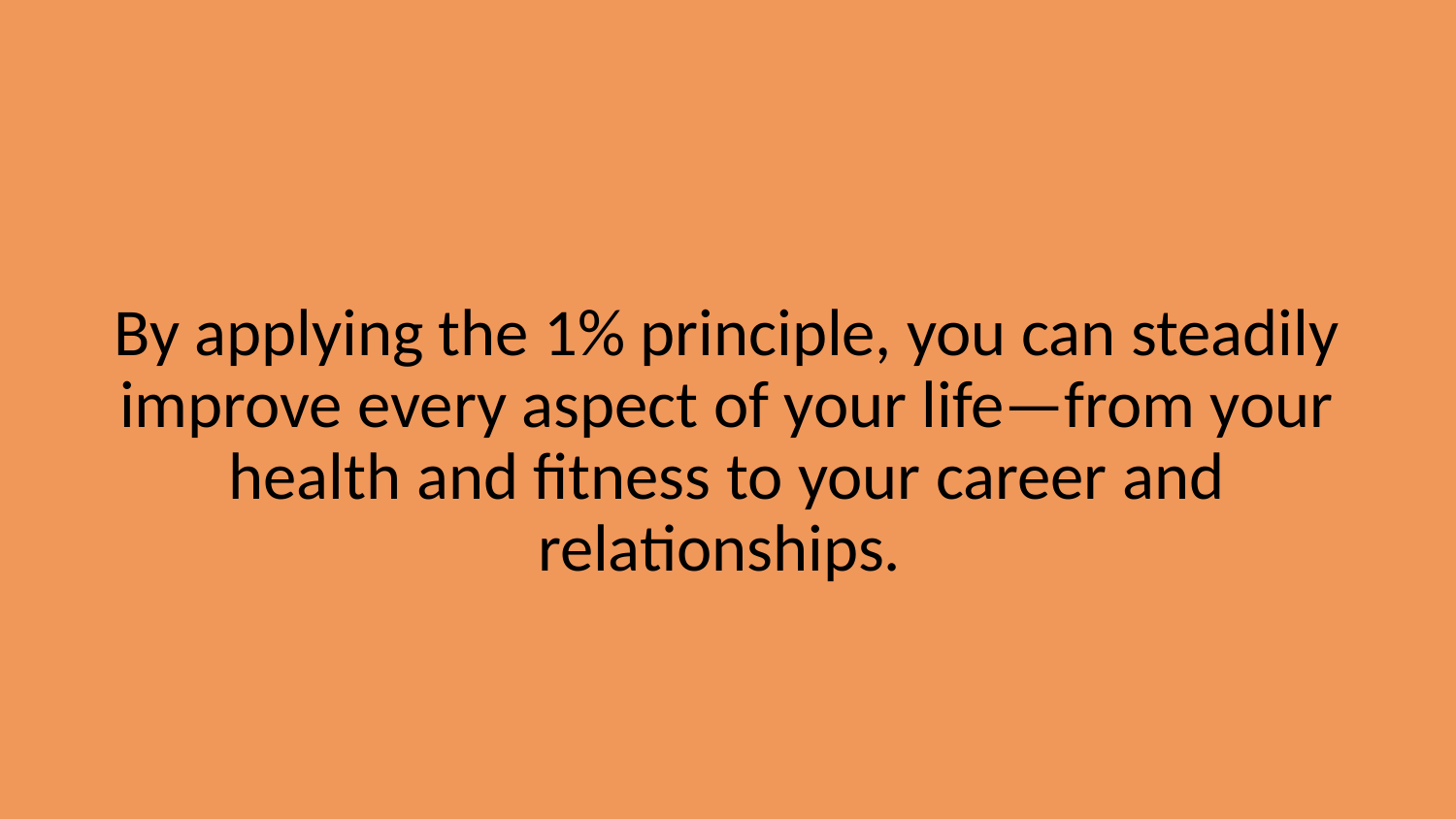

By applying the 1% principle, you can steadily improve every aspect of your life—from your health and fitness to your career and relationships.